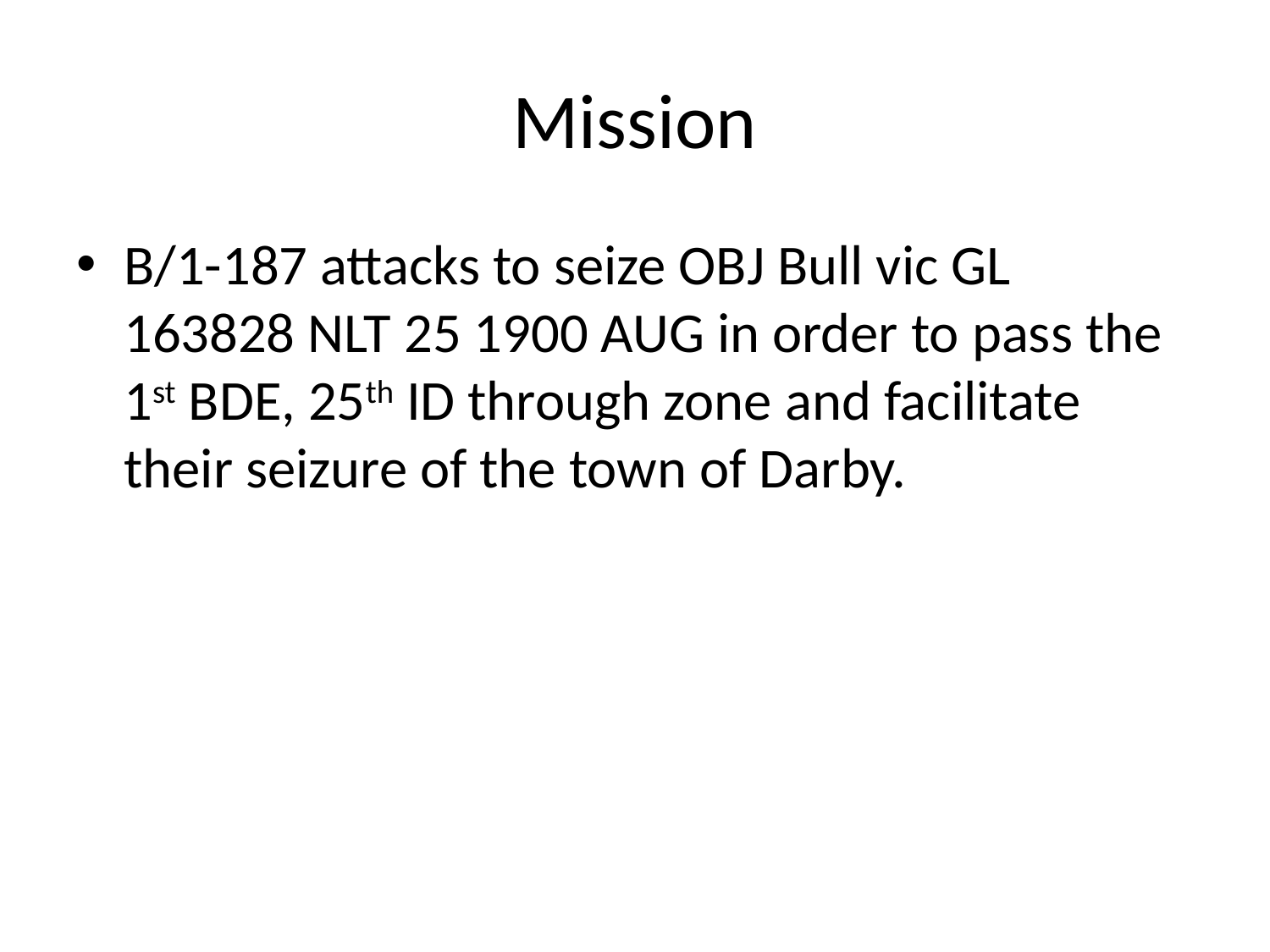

# Mission
B/1-187 attacks to seize OBJ Bull vic GL 163828 NLT 25 1900 AUG in order to pass the 1st BDE, 25th ID through zone and facilitate their seizure of the town of Darby.